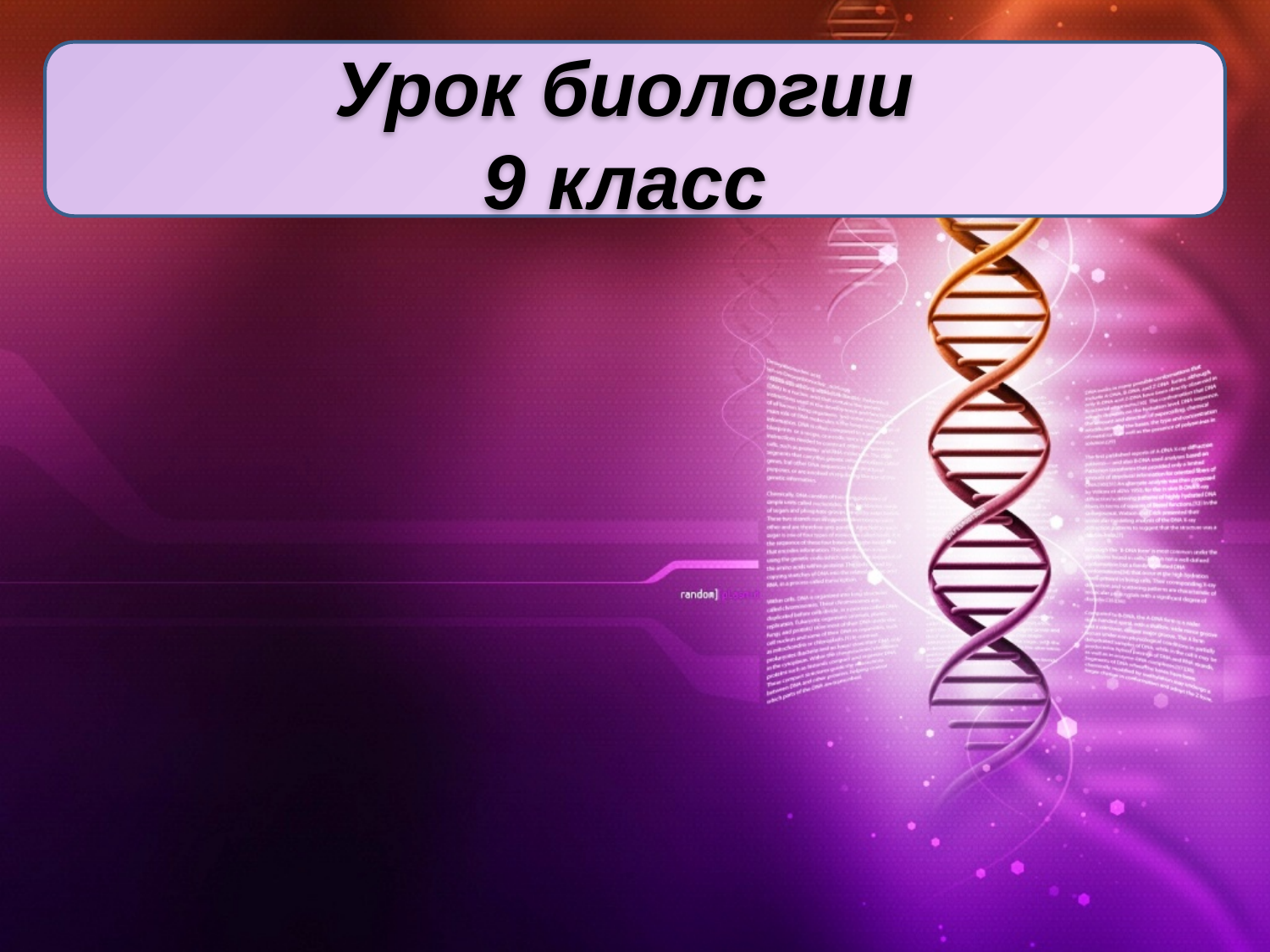

Урок биологии
9 класс

Учитель биологии
МБОУ «Батуринская ООШ»
Зоненшильд Е.В.